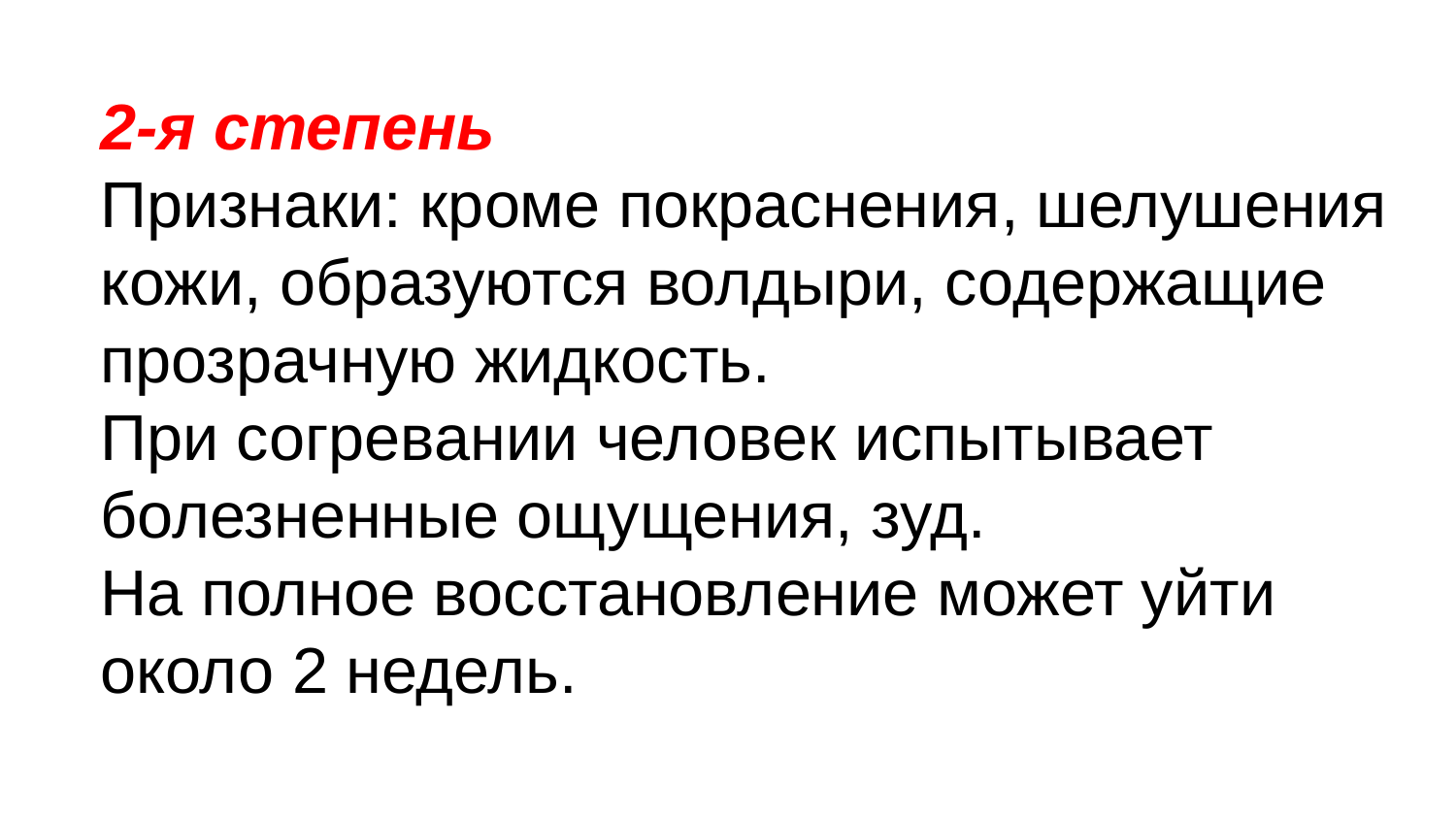

2-я степень
Признаки: кроме покраснения, шелушения кожи, образуются волдыри, содержащие прозрачную жидкость.
При согревании человек испытывает болезненные ощущения, зуд.
На полное восстановление может уйти около 2 недель.